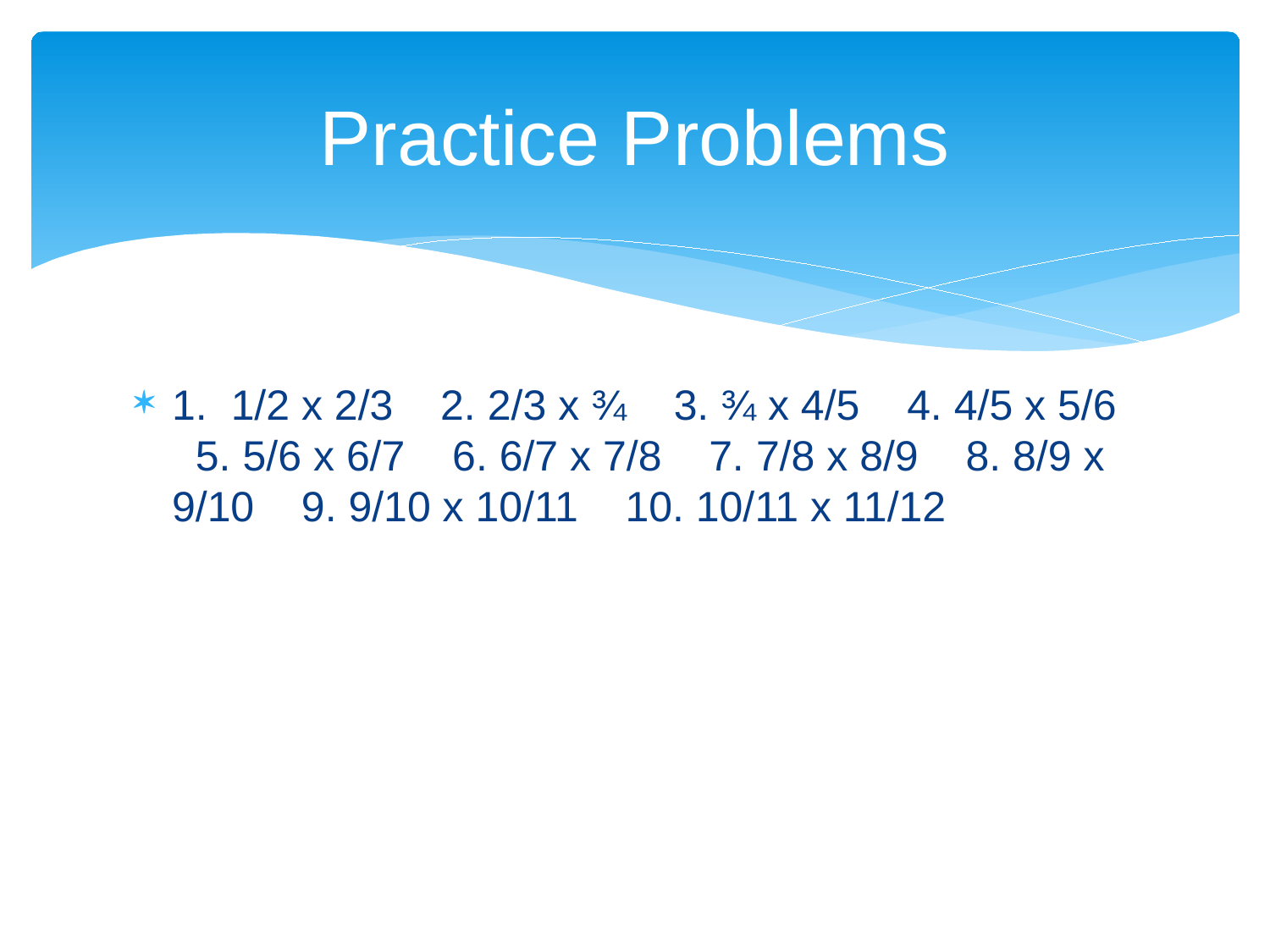

# Practice Problems
1.  1/2 x 2/3    2. 2/3 x ¾    3. ¾ x 4/5    4. 4/5 x 5/6    5. 5/6 x 6/7    6. 6/7 x 7/8    7. 7/8 x 8/9    8. 8/9 x 9/10    9. 9/10 x 10/11    10. 10/11 x 11/12